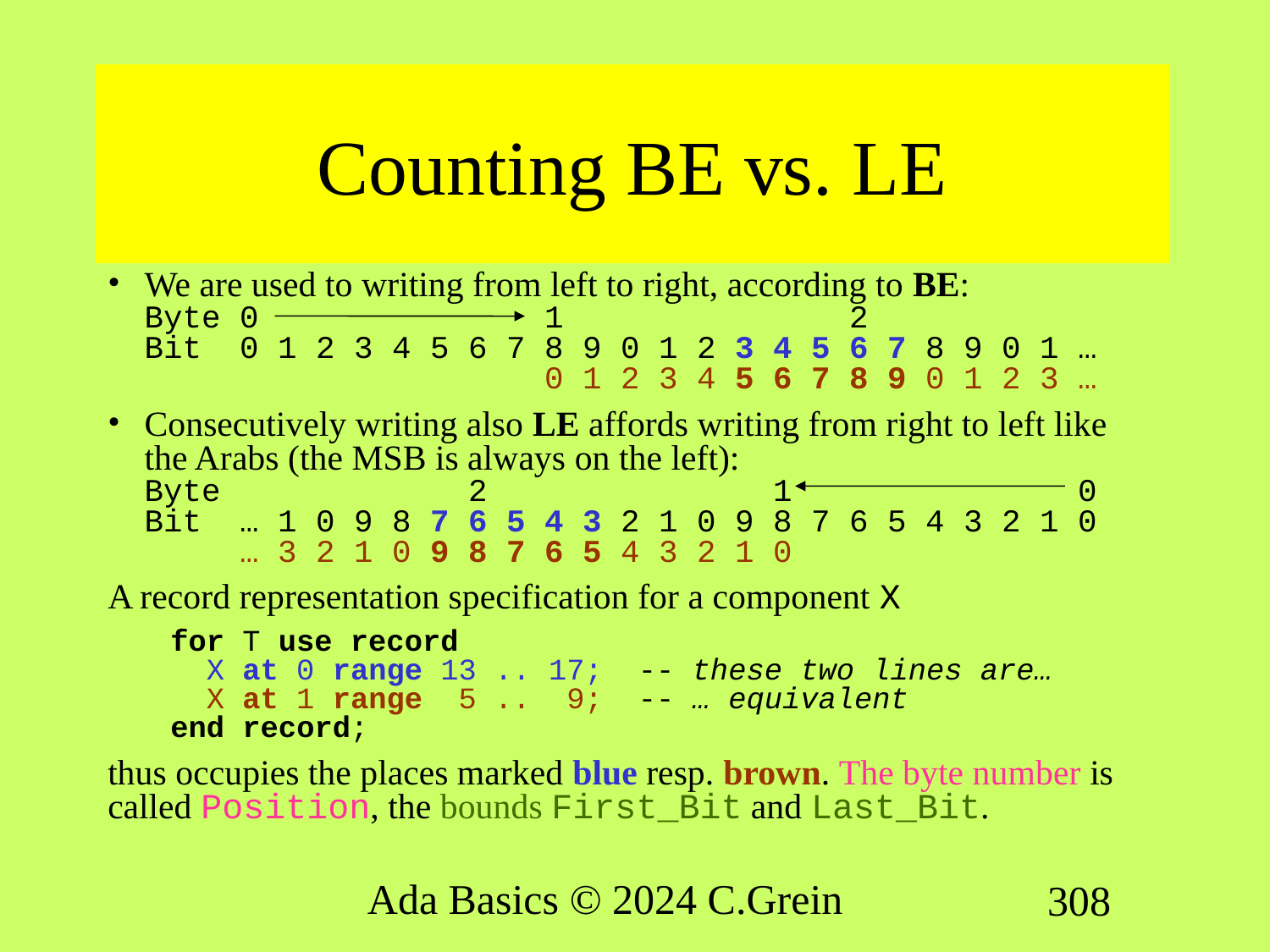

# Counting BE vs. LE
We are used to writing from left to right, according to BE:
Byte 0               1               2
Bit  0 1 2 3 4 5 6 7 8 9 0 1 2 3 4 5 6 7 8 9 0 1 …
                     0 1 2 3 4 5 6 7 8 9 0 1 2 3 …
Consecutively writing also LE affords writing from right to left like the Arabs (the MSB is always on the left):
Byte             2               1               0
Bit  … 1 0 9 8 7 6 5 4 3 2 1 0 9 8 7 6 5 4 3 2 1 0
     … 3 2 1 0 9 8 7 6 5 4 3 2 1 0
A record representation specification for a component X
for T use record
  X at 0 range 13 .. 17;  -- these two lines are…
  X at 1 range  5 ..  9;  -- … equivalent
end record;
thus occupies the places marked blue resp. brown. The byte number is called Position, the bounds First_Bit and Last_Bit.

Ada Basics © 2024 C.Grein
308